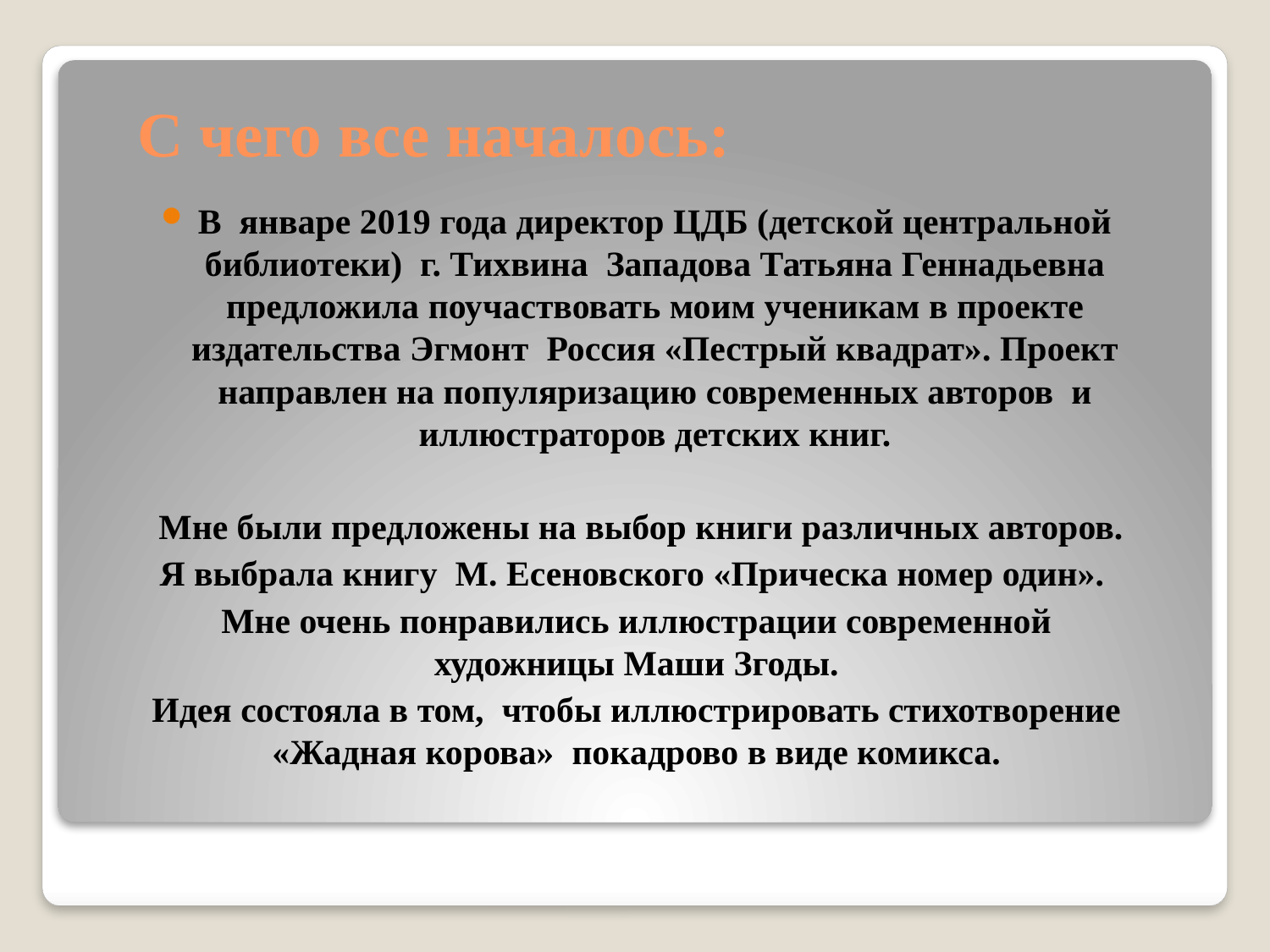

# С чего все началось:
В  январе 2019 года директор ЦДБ (детской центральной библиотеки)  г. Тихвина  Западова Татьяна Геннадьевна предложила поучаствовать моим ученикам в проекте издательства Эгмонт  Россия «Пестрый квадрат». Проект направлен на популяризацию современных авторов  и иллюстраторов детских книг.

  Мне были предложены на выбор книги различных авторов.
Я выбрала книгу  М. Есеновского «Прическа номер один».
Мне очень понравились иллюстрации современной художницы Маши Згоды.
Идея состояла в том,  чтобы иллюстрировать стихотворение «Жадная корова»  покадрово в виде комикса.